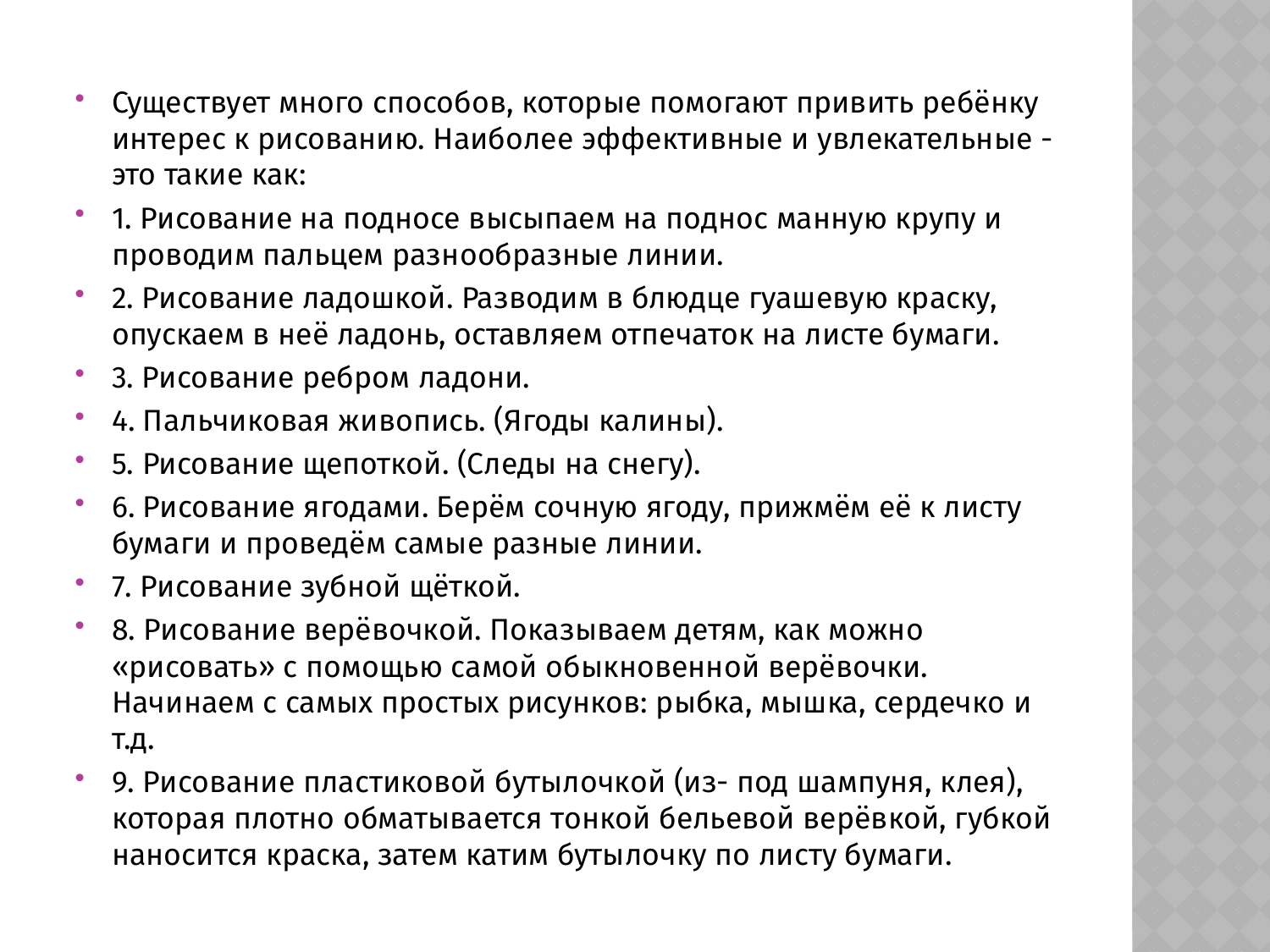

Существует много способов, которые помогают привить ребёнку интерес к рисованию. Наиболее эффективные и увлекательные - это такие как:
1. Рисование на подносе высыпаем на поднос манную крупу и проводим пальцем разнообразные линии.
2. Рисование ладошкой. Разводим в блюдце гуашевую краску, опускаем в неё ладонь, оставляем отпечаток на листе бумаги.
3. Рисование ребром ладони.
4. Пальчиковая живопись. (Ягоды калины).
5. Рисование щепоткой. (Следы на снегу).
6. Рисование ягодами. Берём сочную ягоду, прижмём её к листу бумаги и проведём самые разные линии.
7. Рисование зубной щёткой.
8. Рисование верёвочкой. Показываем детям, как можно «рисовать» с помощью самой обыкновенной верёвочки. Начинаем с самых простых рисунков: рыбка, мышка, сердечко и т.д.
9. Рисование пластиковой бутылочкой (из- под шампуня, клея), которая плотно обматывается тонкой бельевой верёвкой, губкой наносится краска, затем катим бутылочку по листу бумаги.